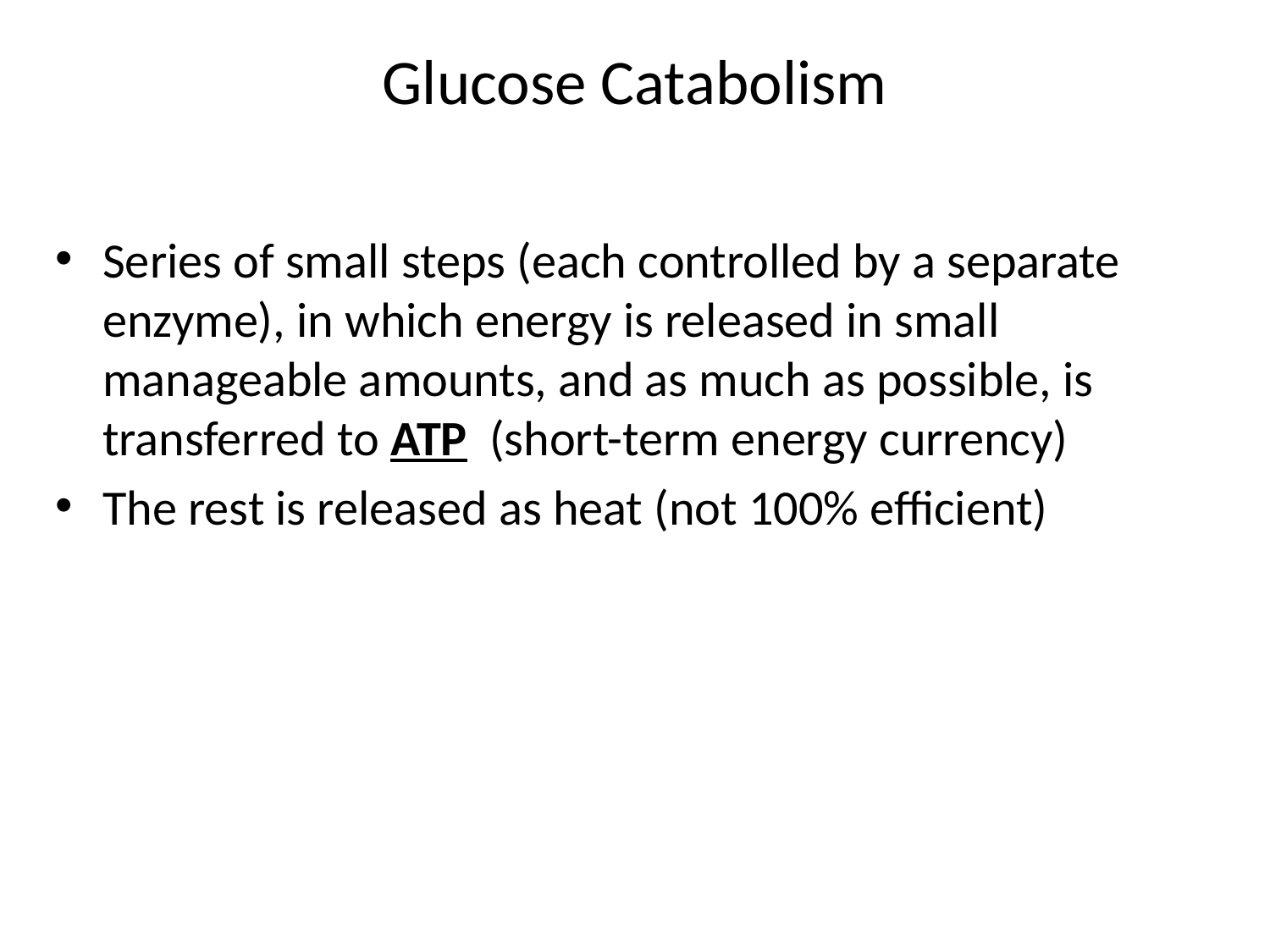

# Glucose Catabolism
Series of small steps (each controlled by a separate enzyme), in which energy is released in small manageable amounts, and as much as possible, is transferred to ATP  (short-term energy currency)
The rest is released as heat (not 100% efficient)